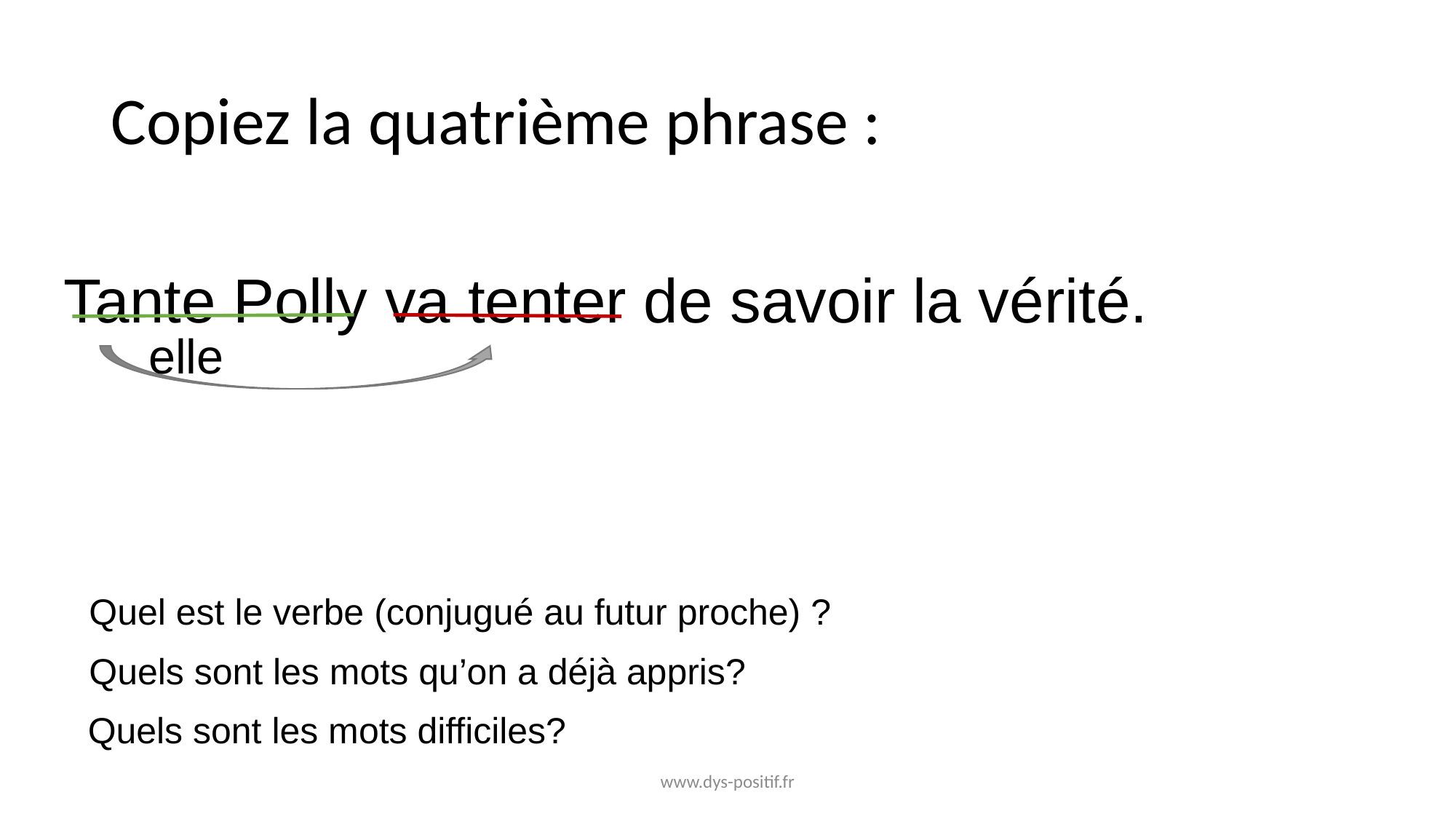

# Copiez la quatrième phrase :
Tante Polly va tenter de savoir la vérité.

elle

Quel est le verbe (conjugué au futur proche) ?
Quels sont les mots qu’on a déjà appris?
Quels sont les mots difficiles?
www.dys-positif.fr